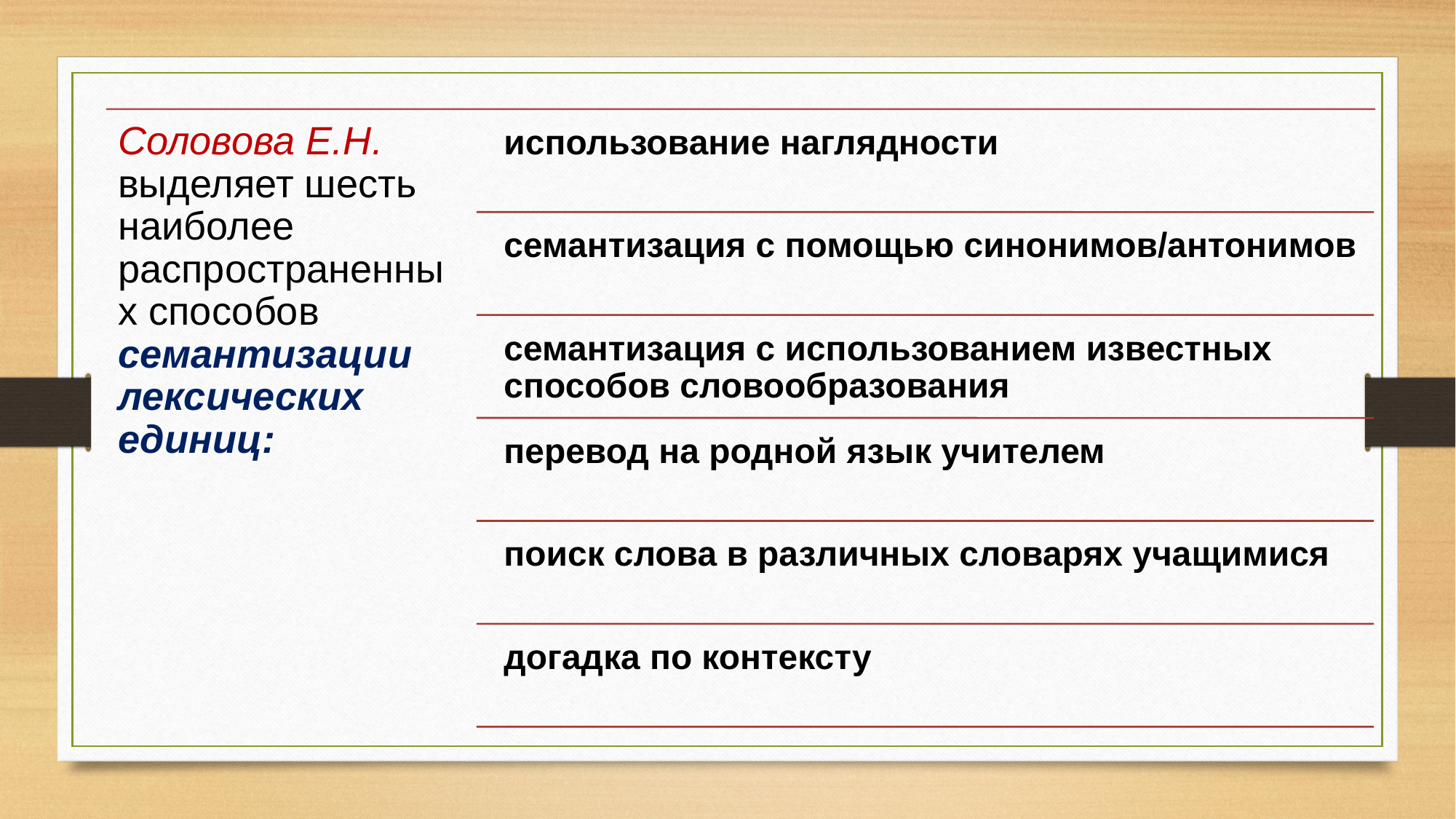

Соловова Е.Н. выделяет шесть наиболее распространенных способов семантизации лексических единиц:
использование наглядности
семантизация с помощью синонимов/антонимов
семантизация с использованием известных способов словообразования
перевод на родной язык учителем
поиск слова в различных словарях учащимися
догадка по контексту